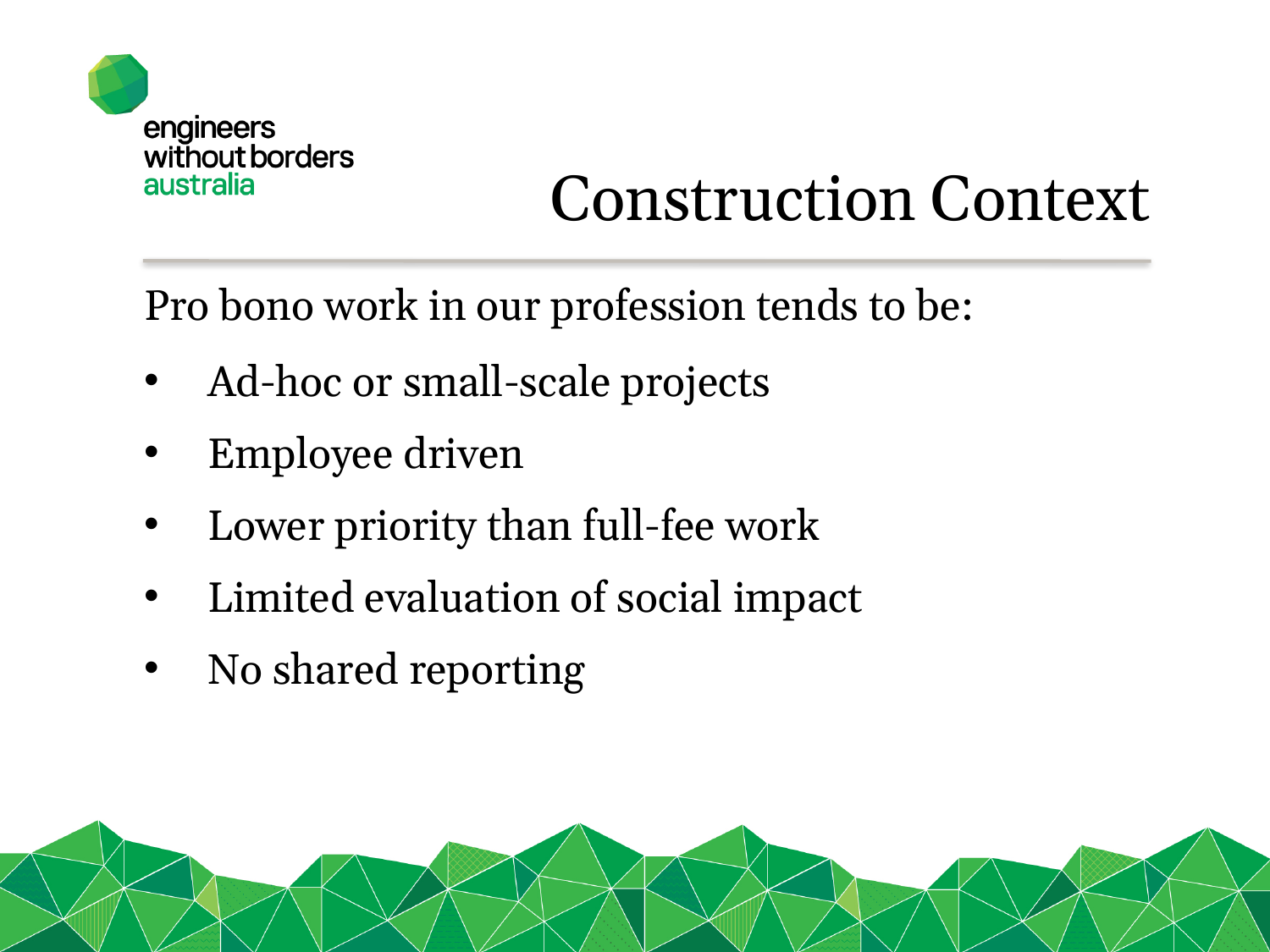

Construction Context
Pro bono work in our profession tends to be:

Ad-hoc or small-scale projects
Employee driven
Lower priority than full-fee work
Limited evaluation of social impact
No shared reporting